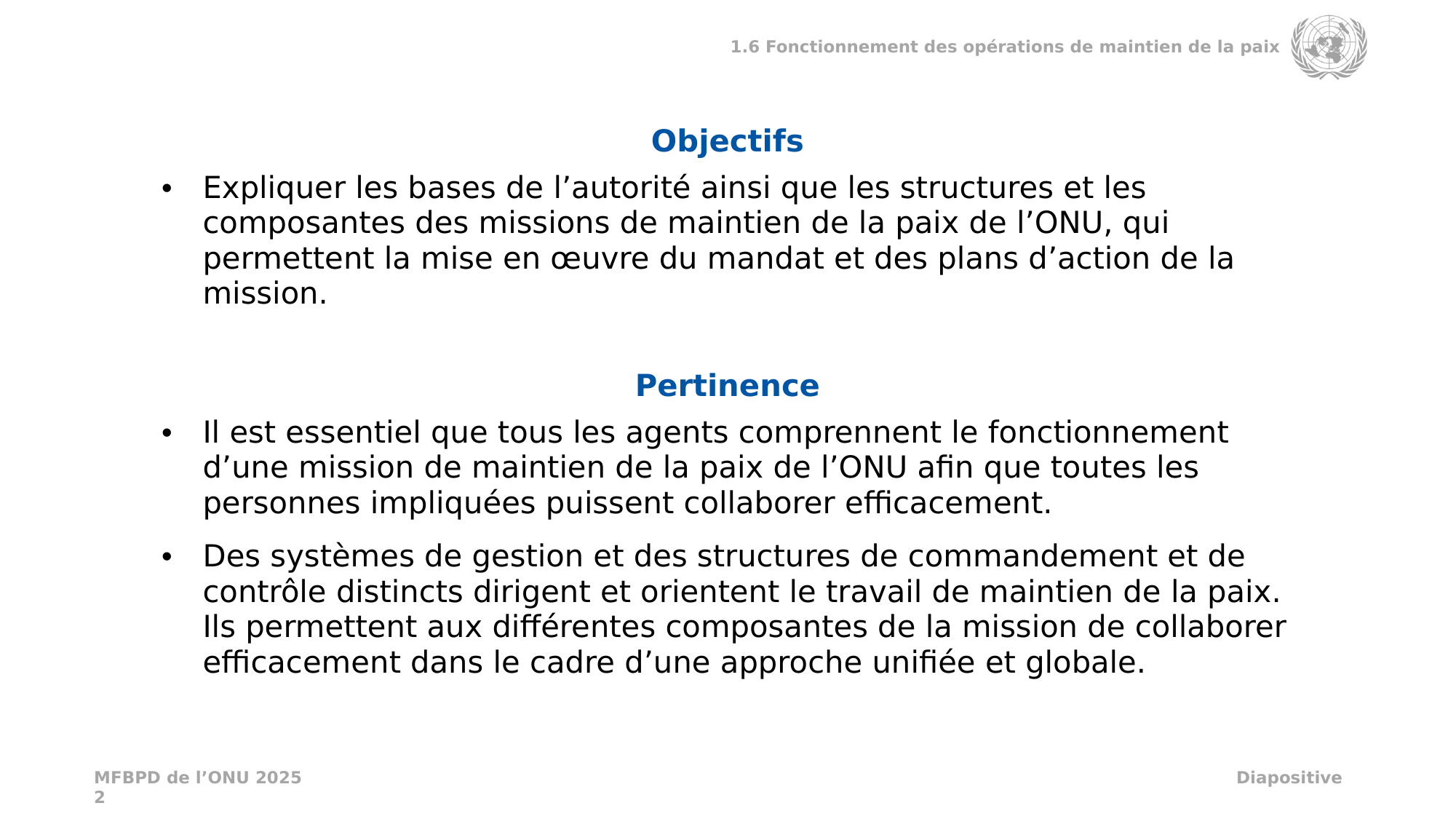

| Objectifs |
| --- |
| Expliquer les bases de l’autorité ainsi que les structures et les composantes des missions de maintien de la paix de l’ONU, qui permettent la mise en œuvre du mandat et des plans d’action de la mission. |
|  |
| Pertinence |
| Il est essentiel que tous les agents comprennent le fonctionnement d’une mission de maintien de la paix de l’ONU afin que toutes les personnes impliquées puissent collaborer efficacement. Des systèmes de gestion et des structures de commandement et de contrôle distincts dirigent et orientent le travail de maintien de la paix. Ils permettent aux différentes composantes de la mission de collaborer efficacement dans le cadre d’une approche unifiée et globale. |